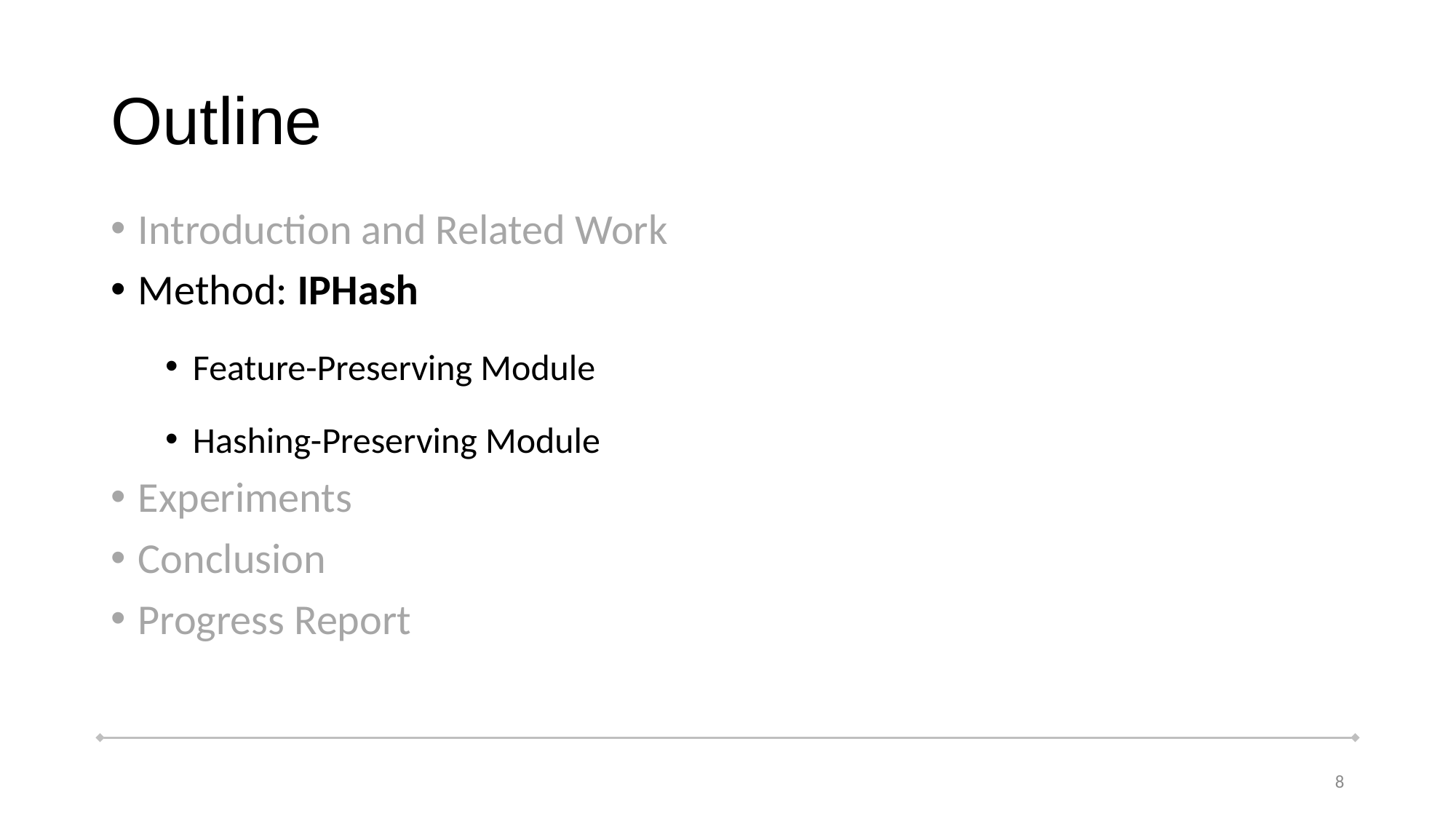

# Outline
Introduction and Related Work
Method: IPHash
Feature-Preserving Module
Hashing-Preserving Module
Experiments
Conclusion
Progress Report
8